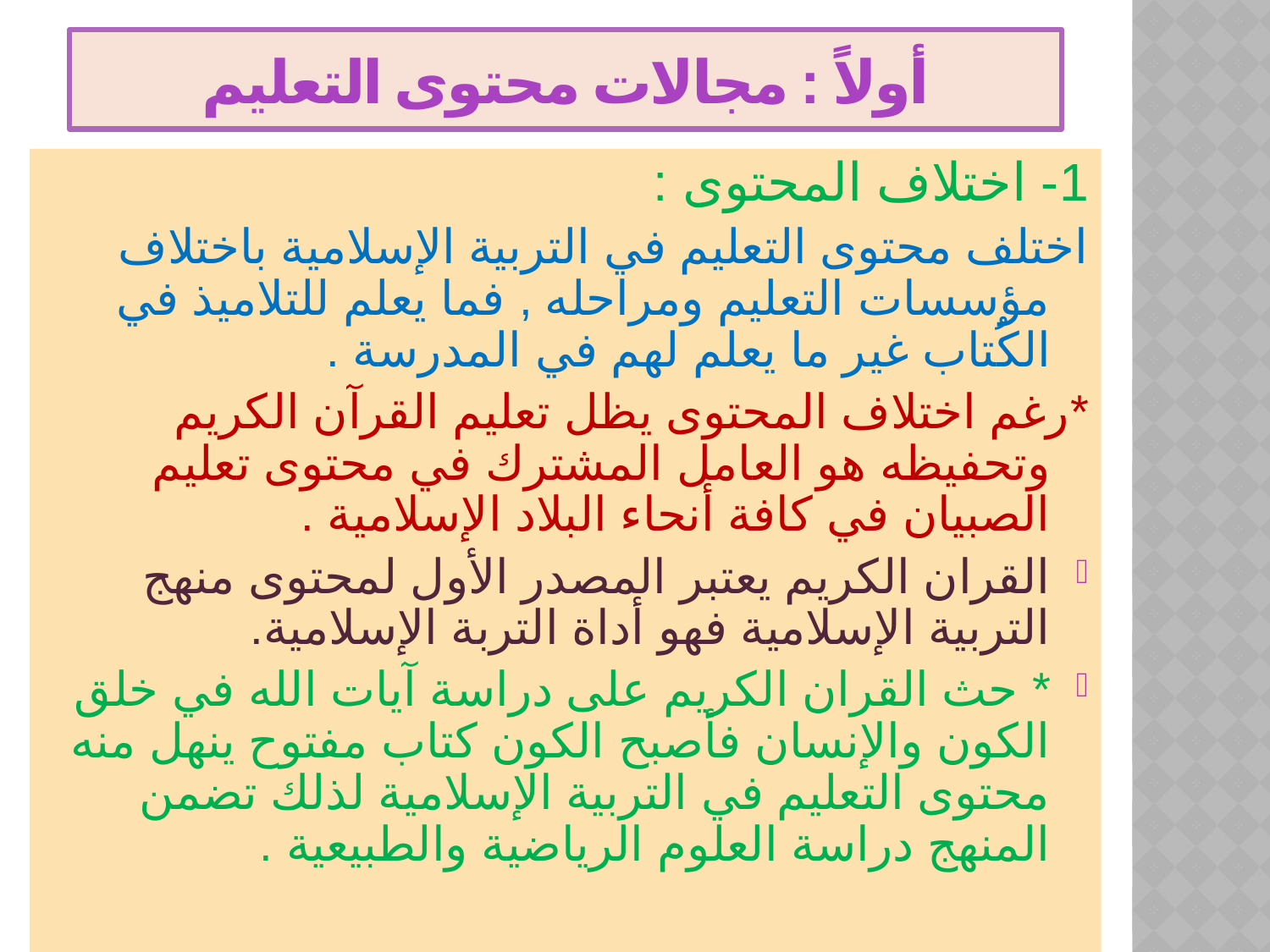

# أولاً : مجالات محتوى التعليم
1- اختلاف المحتوى :
اختلف محتوى التعليم في التربية الإسلامية باختلاف مؤسسات التعليم ومراحله , فما يعلم للتلاميذ في الكُتاب غير ما يعلم لهم في المدرسة .
*رغم اختلاف المحتوى يظل تعليم القرآن الكريم وتحفيظه هو العامل المشترك في محتوى تعليم الصبيان في كافة أنحاء البلاد الإسلامية .
القران الكريم يعتبر المصدر الأول لمحتوى منهج  التربية الإسلامية فهو أداة التربة الإسلامية.
* حث القران الكريم على دراسة آيات الله في خلق الكون والإنسان فأصبح الكون كتاب مفتوح ينهل منه محتوى التعليم في التربية الإسلامية لذلك تضمن المنهج دراسة العلوم الرياضية والطبيعية .